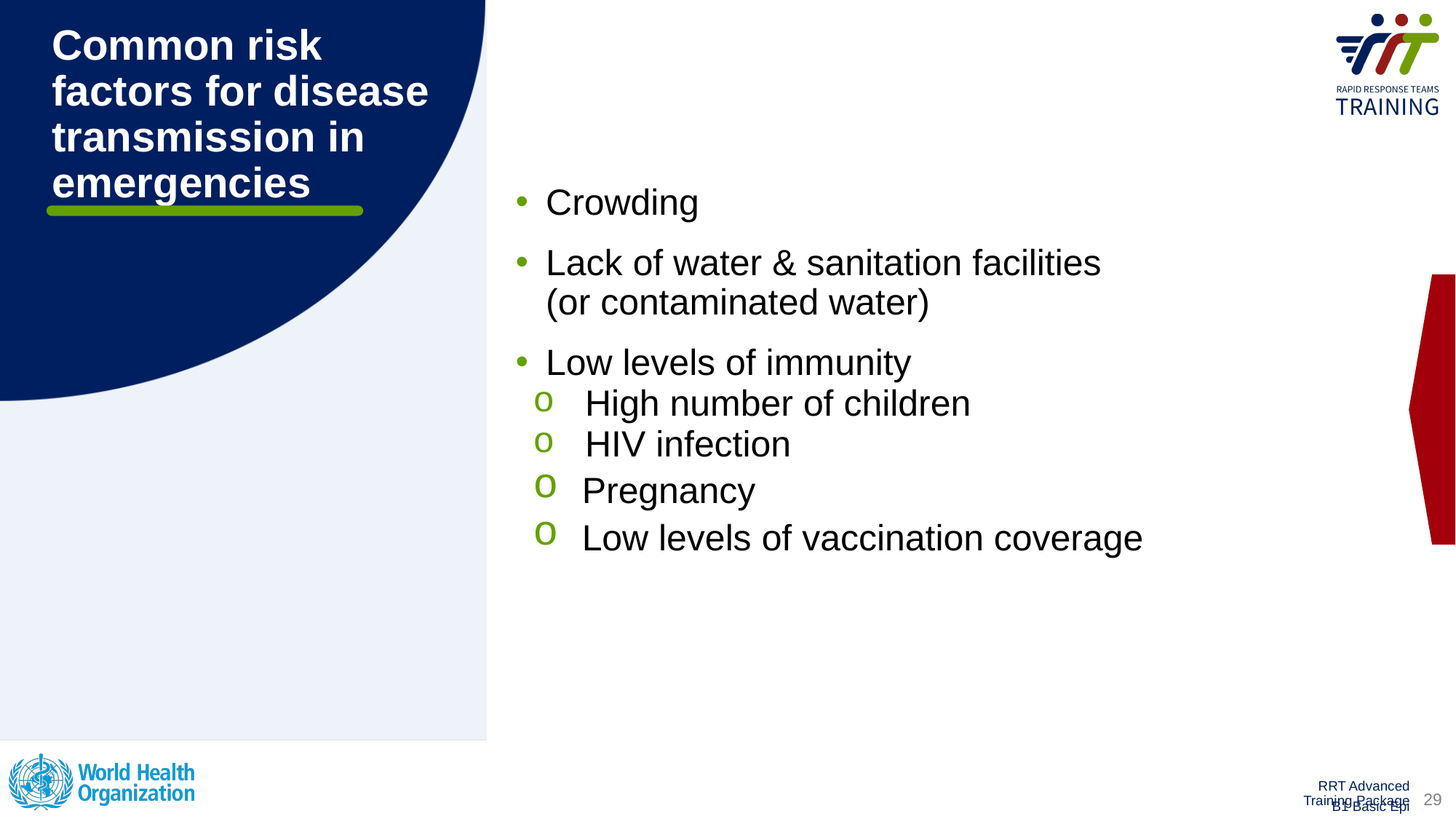

# Common risk factors for disease transmission in emergencies
Crowding
Lack of water & sanitation facilities
(or contaminated water)
Low levels of immunity
   High number of children
   HIV infection
  Pregnancy
  Low levels of vaccination coverage